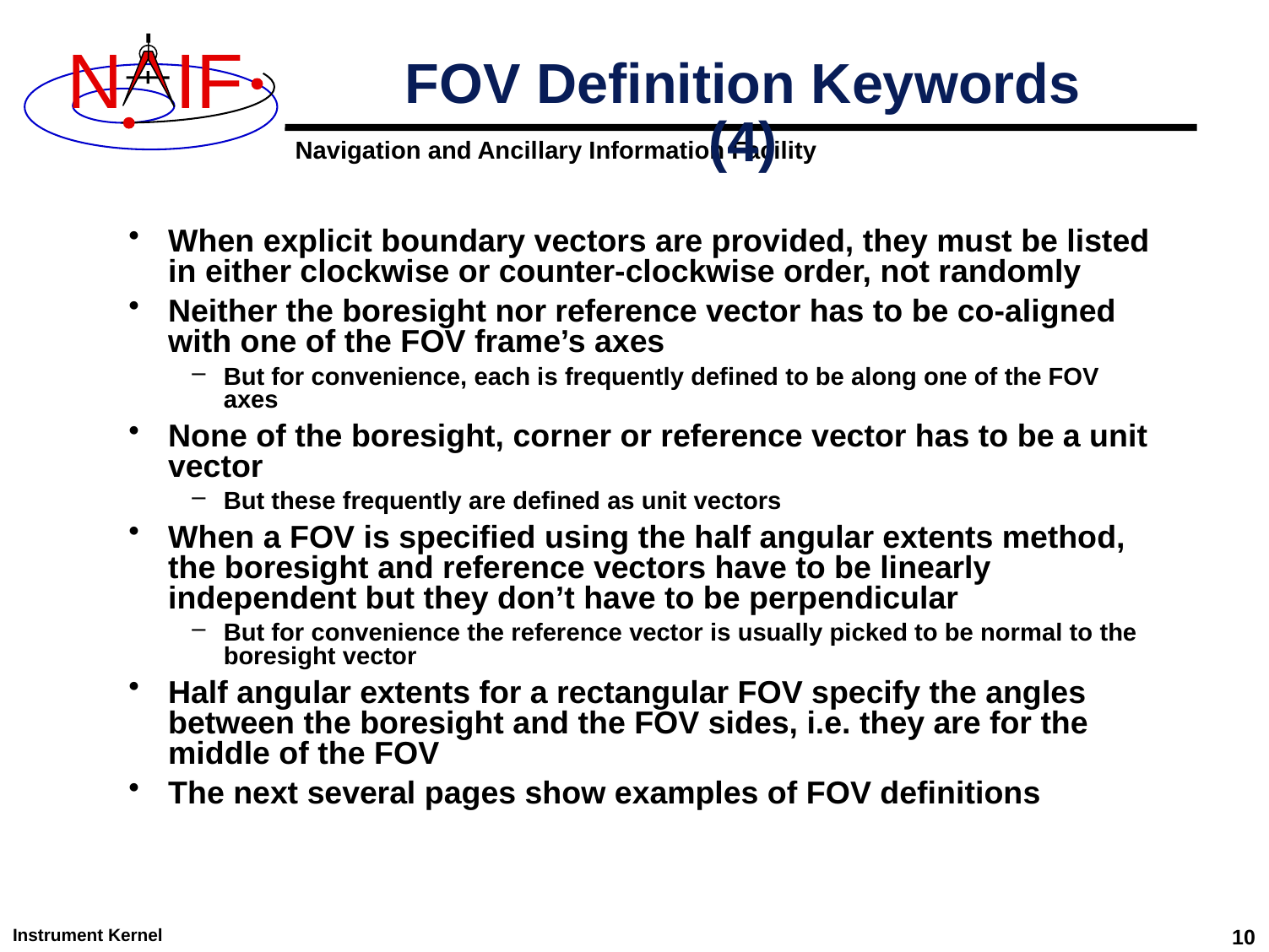

# FOV Definition Keywords (4)
When explicit boundary vectors are provided, they must be listed in either clockwise or counter-clockwise order, not randomly
Neither the boresight nor reference vector has to be co-aligned with one of the FOV frame’s axes
But for convenience, each is frequently defined to be along one of the FOV axes
None of the boresight, corner or reference vector has to be a unit vector
But these frequently are defined as unit vectors
When a FOV is specified using the half angular extents method, the boresight and reference vectors have to be linearly independent but they don’t have to be perpendicular
But for convenience the reference vector is usually picked to be normal to the boresight vector
Half angular extents for a rectangular FOV specify the angles between the boresight and the FOV sides, i.e. they are for the middle of the FOV
The next several pages show examples of FOV definitions
Instrument Kernel
10